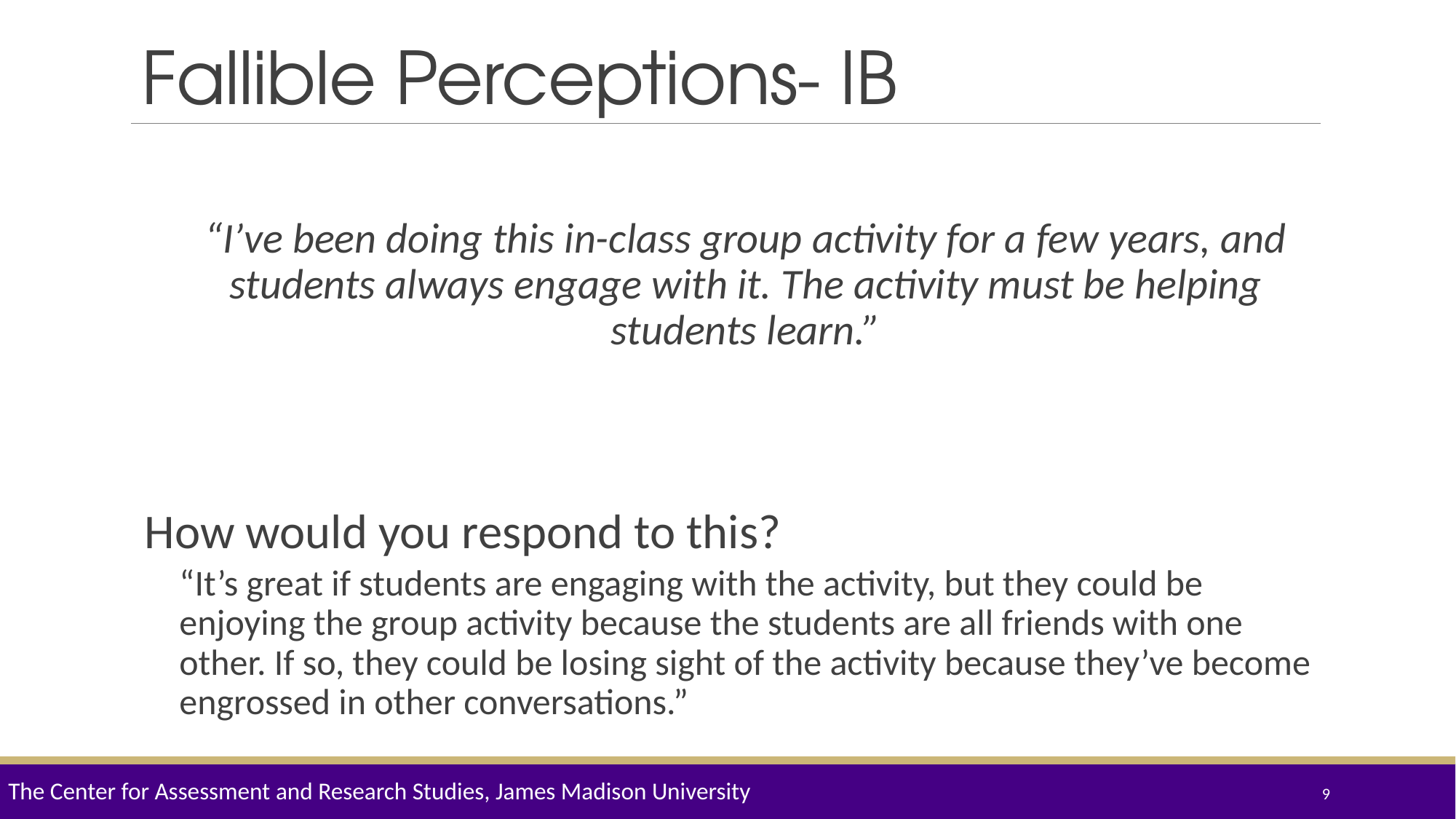

# Fallible Perceptions- IB

“I’ve been doing this in-class group activity for a few years, and students always engage with it. The activity must be helping students learn.”

How would you respond to this?
“It’s great if students are engaging with the activity, but they could be enjoying the group activity because the students are all friends with one other. If so, they could be losing sight of the activity because they’ve become engrossed in other conversations.”

The Center for Assessment and Research Studies, James Madison University
9